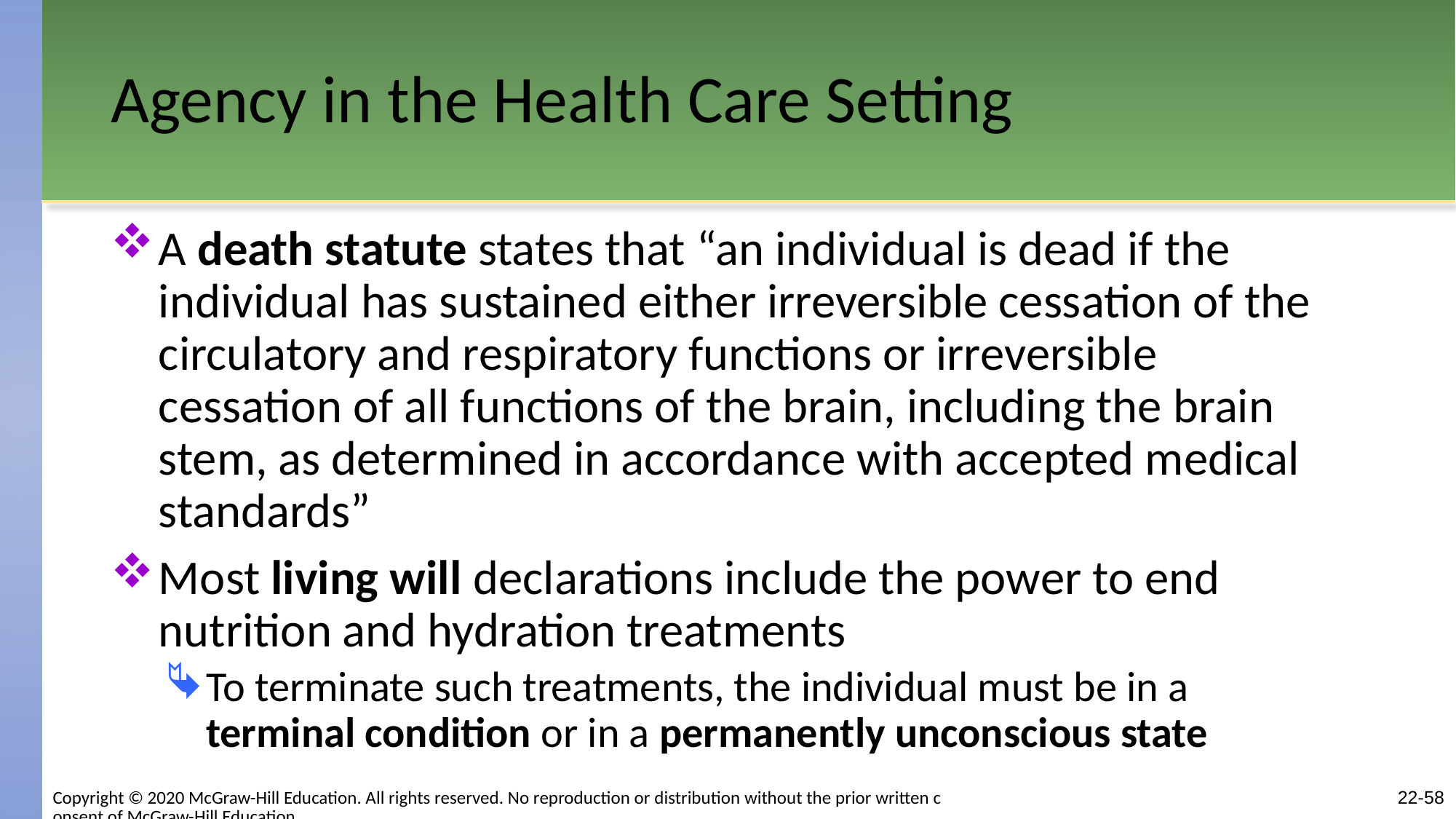

# Agency in the Health Care Setting
A death statute states that “an individual is dead if the individual has sustained either irreversible cessation of the circulatory and respiratory functions or irreversible cessation of all functions of the brain, including the brain stem, as determined in accordance with accepted medical standards”
Most living will declarations include the power to end nutrition and hydration treatments
To terminate such treatments, the individual must be in a terminal condition or in a permanently unconscious state
22-58
Copyright © 2020 McGraw-Hill Education. All rights reserved. No reproduction or distribution without the prior written consent of McGraw-Hill Education.